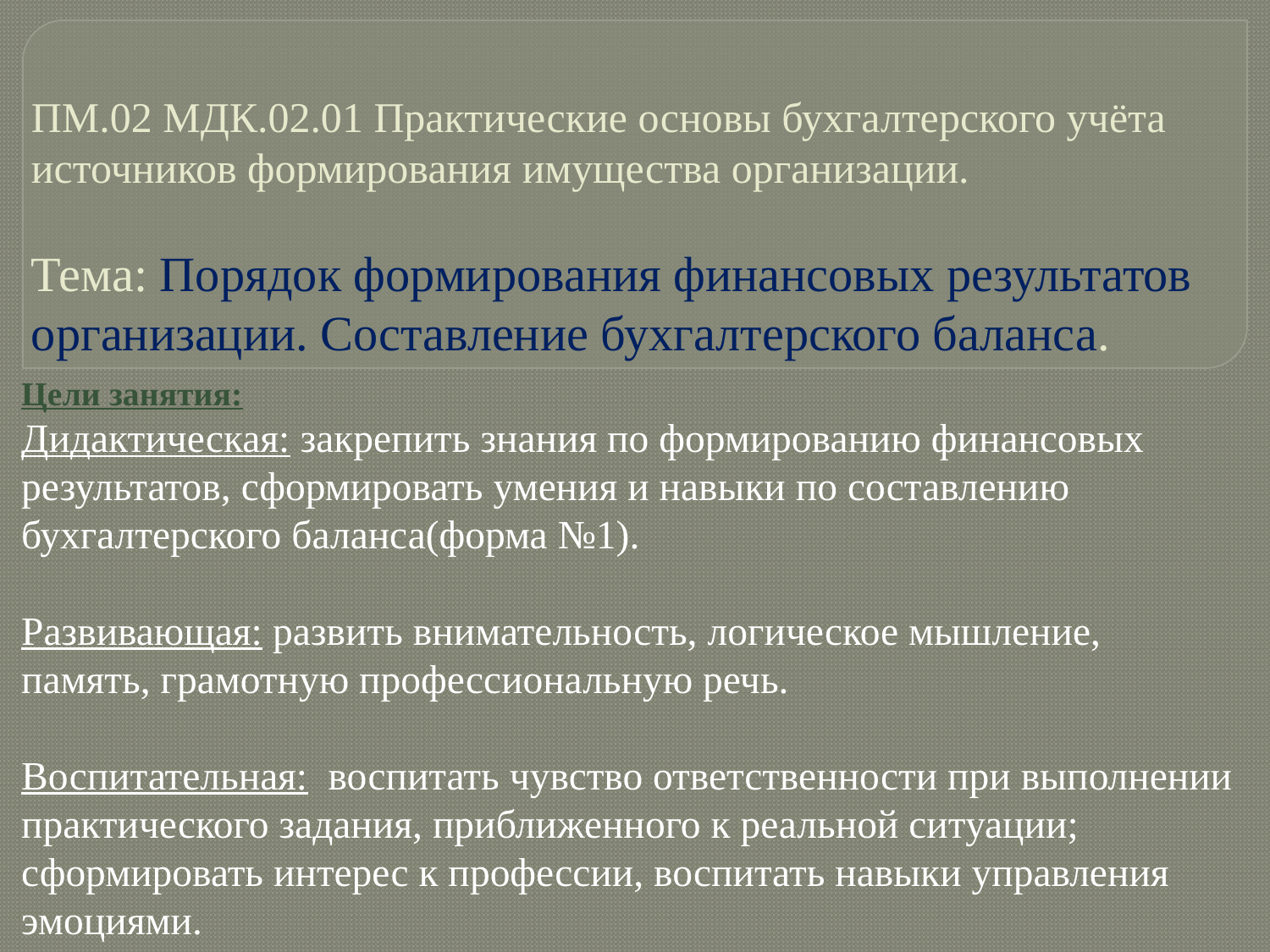

# ПМ.02 МДК.02.01 Практические основы бухгалтерского учёта источников формирования имущества организации. Тема: Порядок формирования финансовых результатов организации. Составление бухгалтерского баланса.
Цели занятия:
Дидактическая: закрепить знания по формированию финансовых результатов, сформировать умения и навыки по составлению бухгалтерского баланса(форма №1).

Развивающая: развить внимательность, логическое мышление, память, грамотную профессиональную речь.

Воспитательная:  воспитать чувство ответственности при выполнении практического задания, приближенного к реальной ситуации; сформировать интерес к профессии, воспитать навыки управления эмоциями.